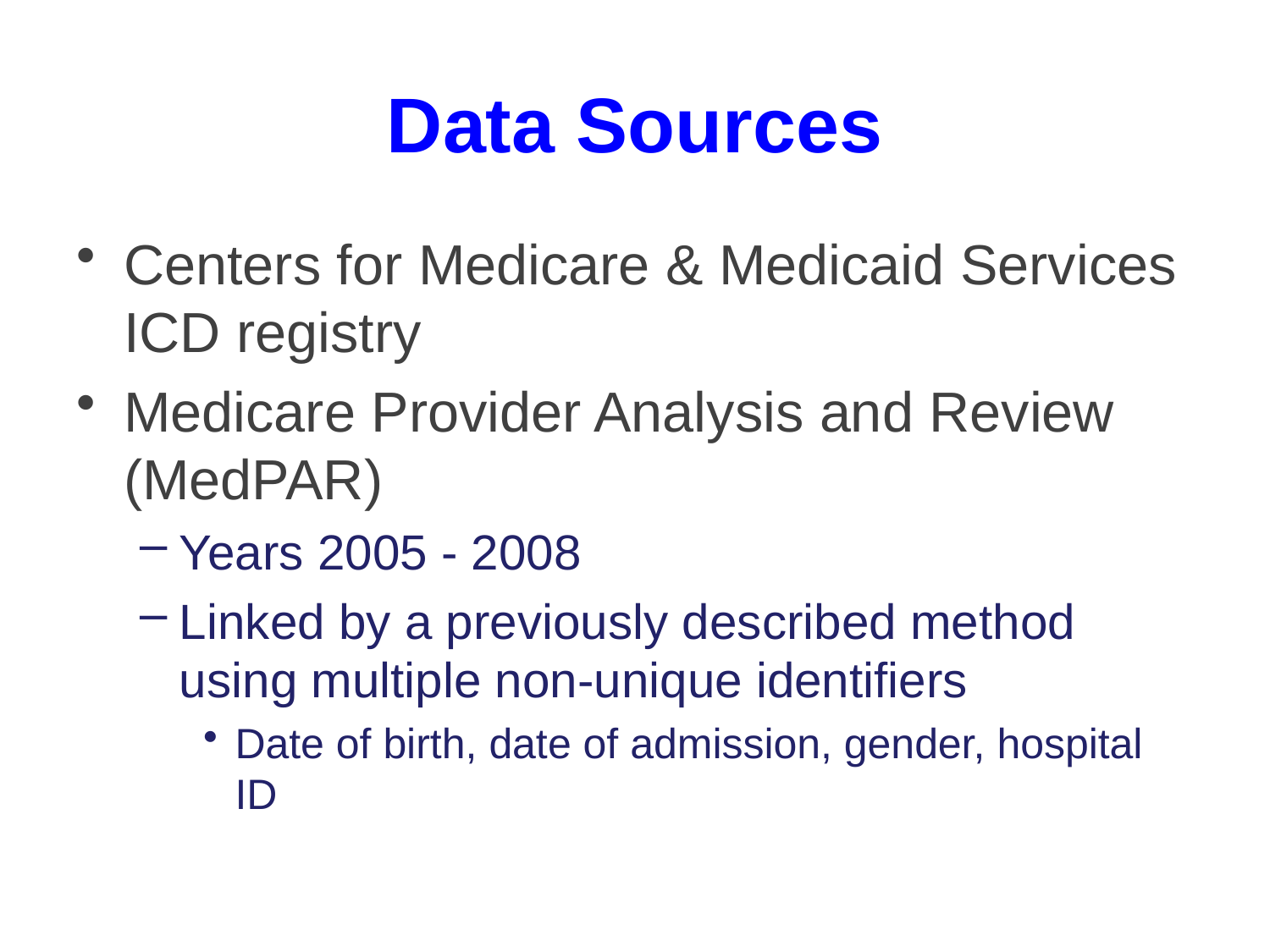

# Data Sources
Centers for Medicare & Medicaid Services ICD registry
Medicare Provider Analysis and Review (MedPAR)
Years 2005 - 2008
Linked by a previously described method using multiple non-unique identifiers
Date of birth, date of admission, gender, hospital ID